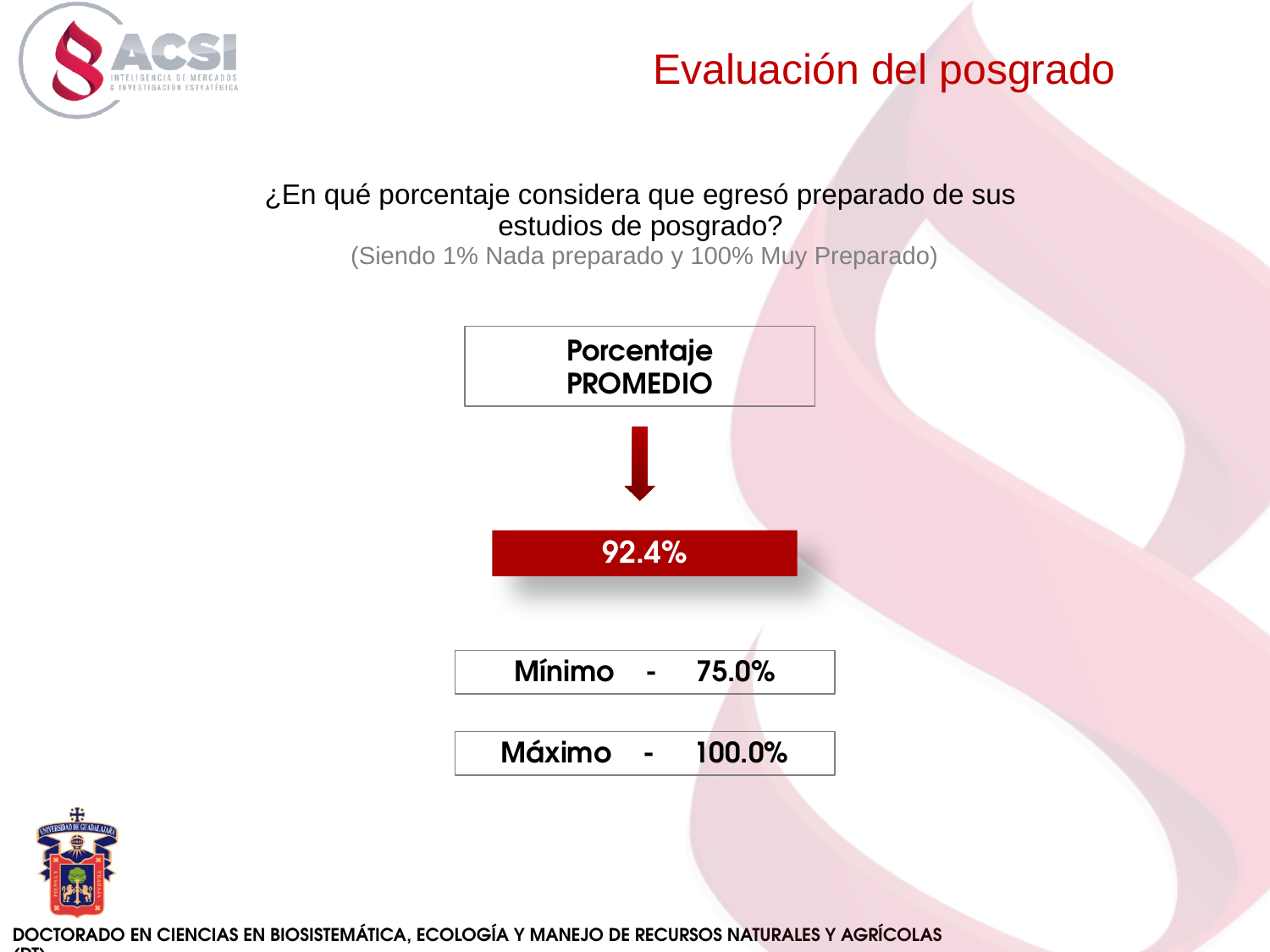

Evaluación del posgrado
¿En qué porcentaje considera que egresó preparado de sus
estudios de posgrado?
(Siendo 1% Nada preparado y 100% Muy Preparado)
Porcentaje
PROMEDIO

92.4%
Mínimo    -     75.0%
Máximo    -     100.0%